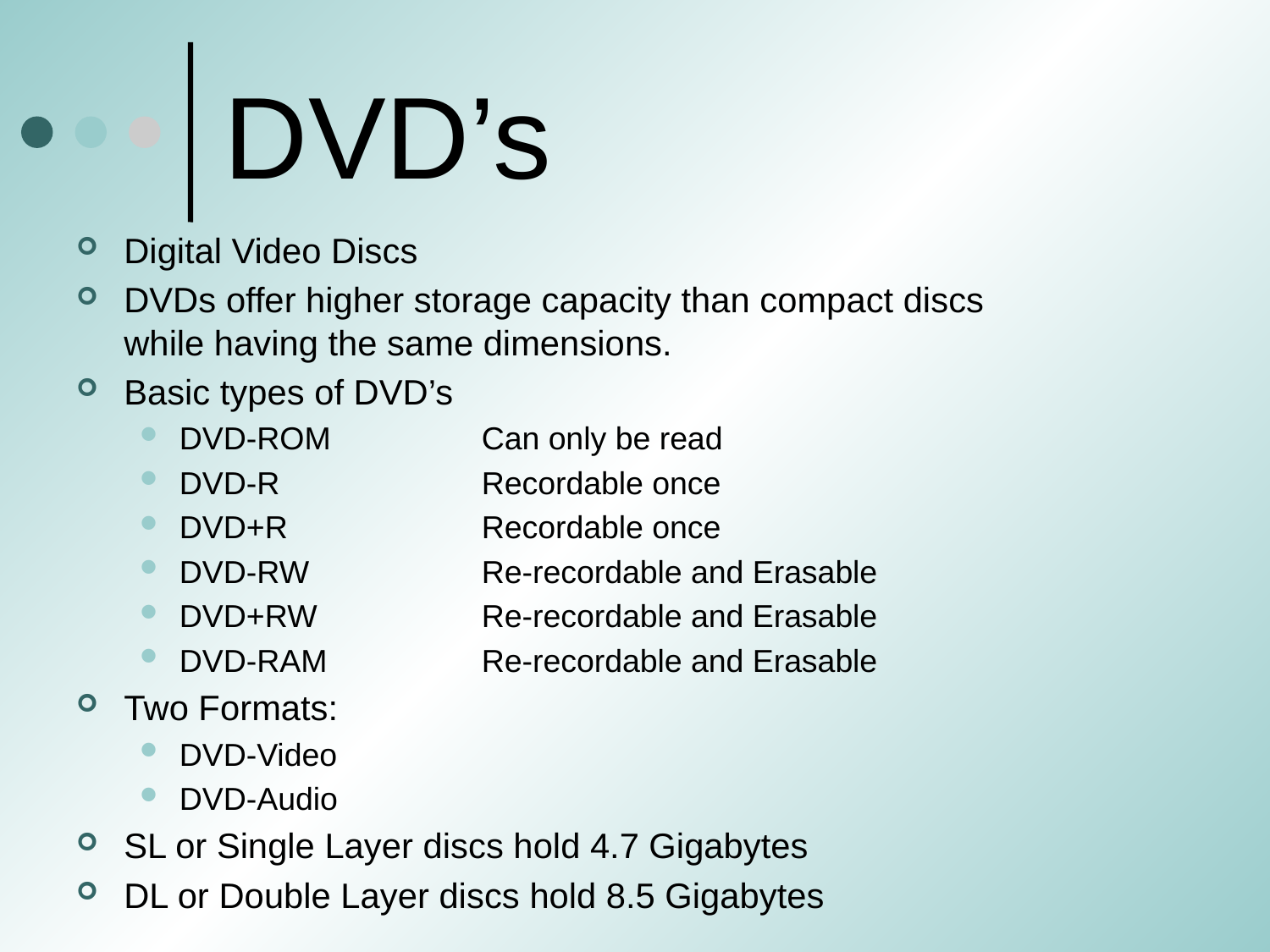

# DVD’s
Digital Video Discs
DVDs offer higher storage capacity than compact discs while having the same dimensions.
Basic types of DVD’s
DVD-ROM	Can only be read
DVD-R	Recordable once
DVD+R	Recordable once
DVD-RW	Re-recordable and Erasable
DVD+RW	Re-recordable and Erasable
DVD-RAM	Re-recordable and Erasable
Two Formats:
DVD-Video
DVD-Audio
SL or Single Layer discs hold 4.7 Gigabytes
DL or Double Layer discs hold 8.5 Gigabytes